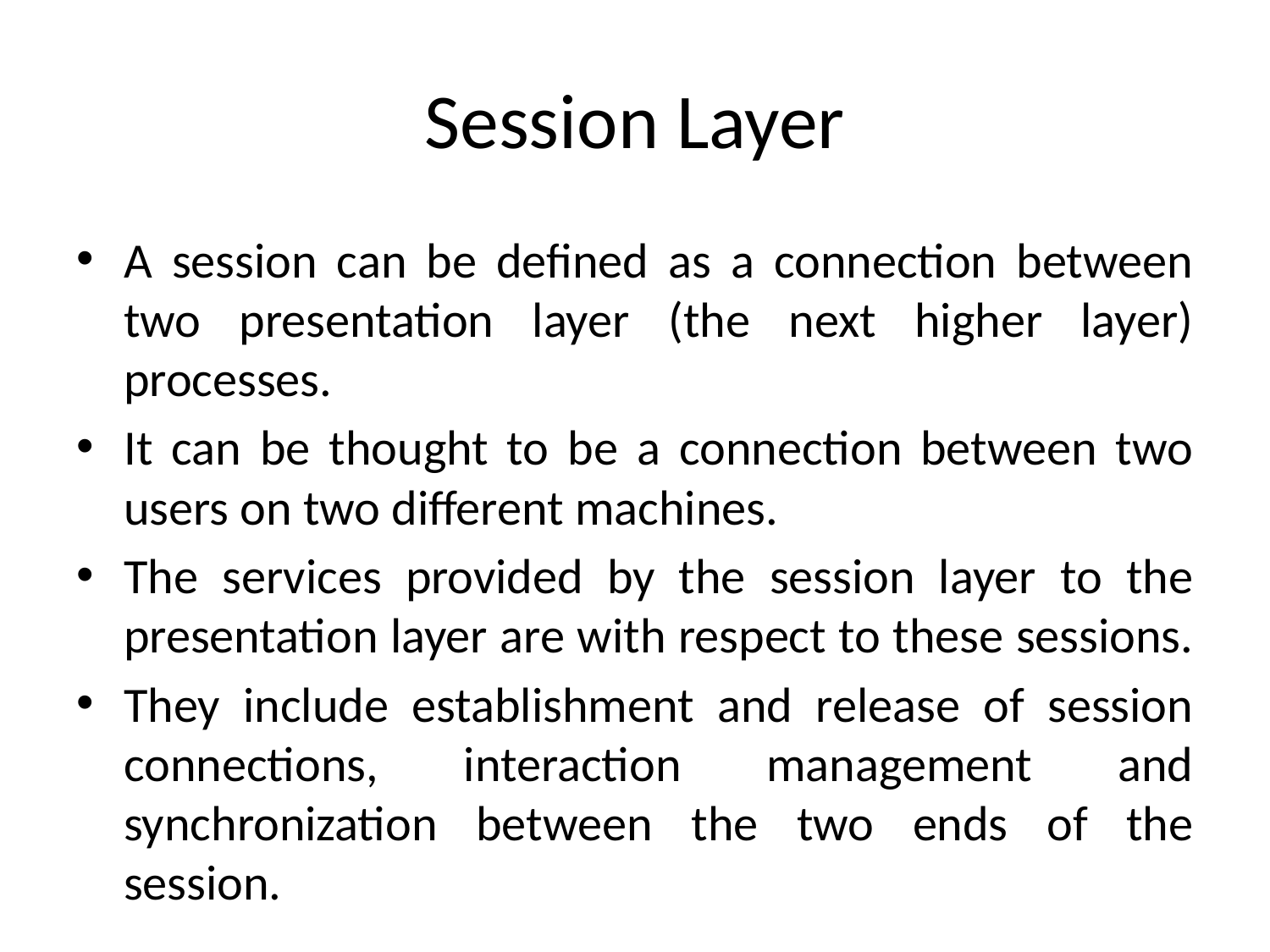

# Session Layer
A session can be defined as a connection between two presentation layer (the next higher layer) processes.
It can be thought to be a connection between two users on two different machines.
The services provided by the session layer to the presentation layer are with respect to these sessions.
They include establishment and release of session connections, interaction management and synchronization between the two ends of the session.